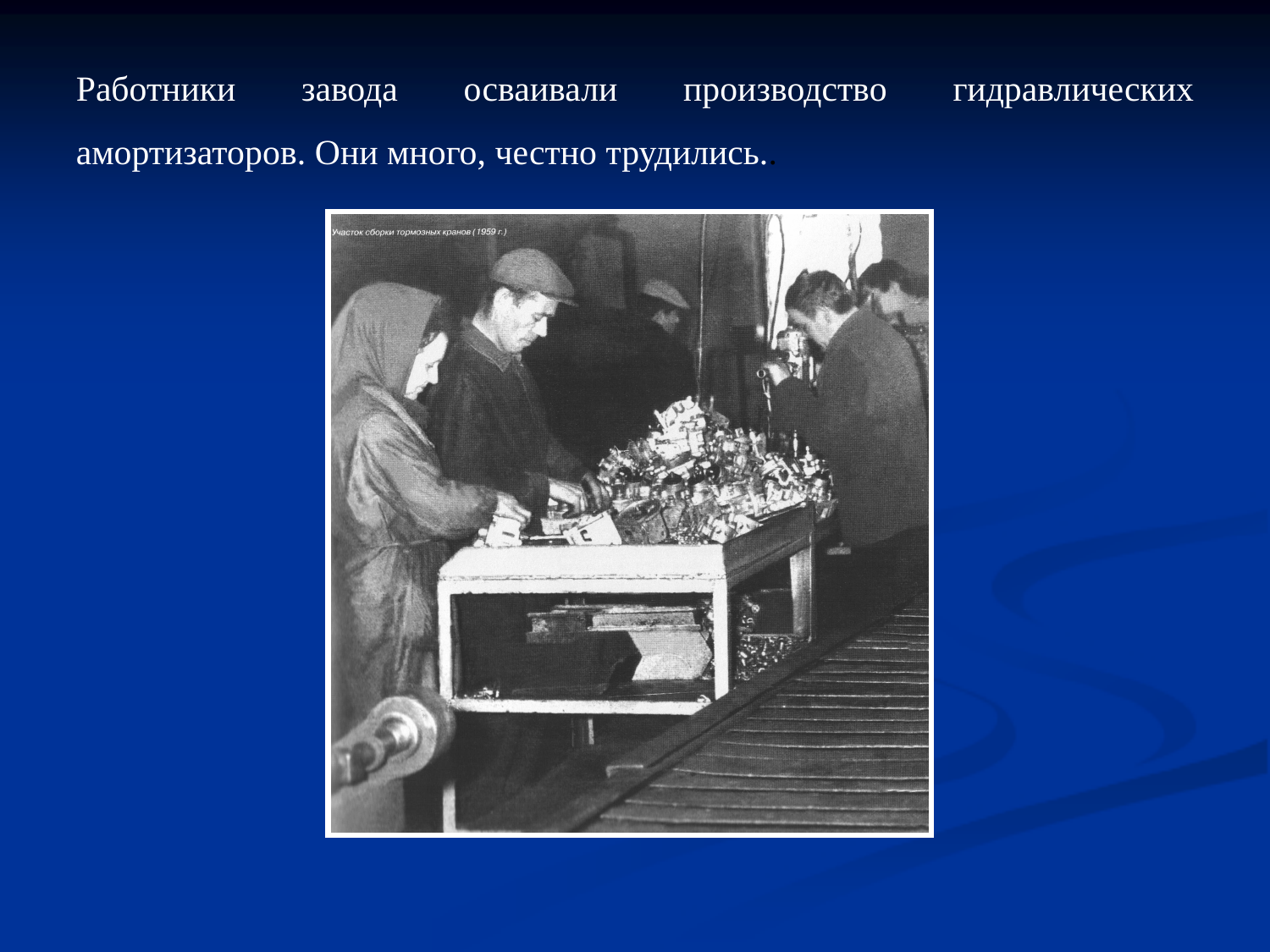

Работники завода осваивали производство гидравлических амортизаторов. Они много, честно трудились..